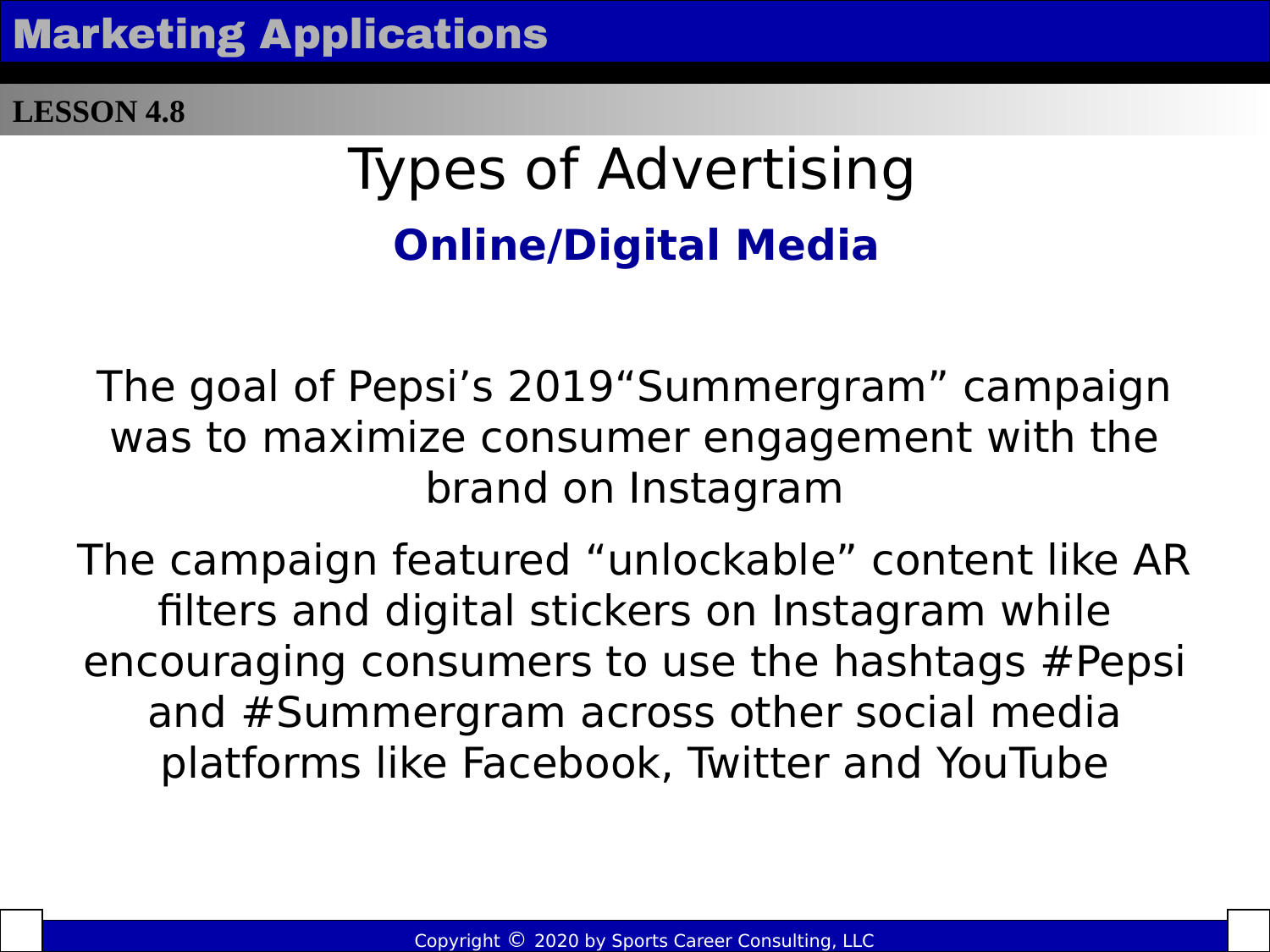

Marketing Applications
LESSON 4.8
 Types of Advertising
Online/Digital Media
The goal of Pepsi’s 2019“Summergram” campaign was to maximize consumer engagement with the brand on Instagram
The campaign featured “unlockable” content like AR filters and digital stickers on Instagram while encouraging consumers to use the hashtags #Pepsi and #Summergram across other social media platforms like Facebook, Twitter and YouTube
Copyright © 2020 by Sports Career Consulting, LLC